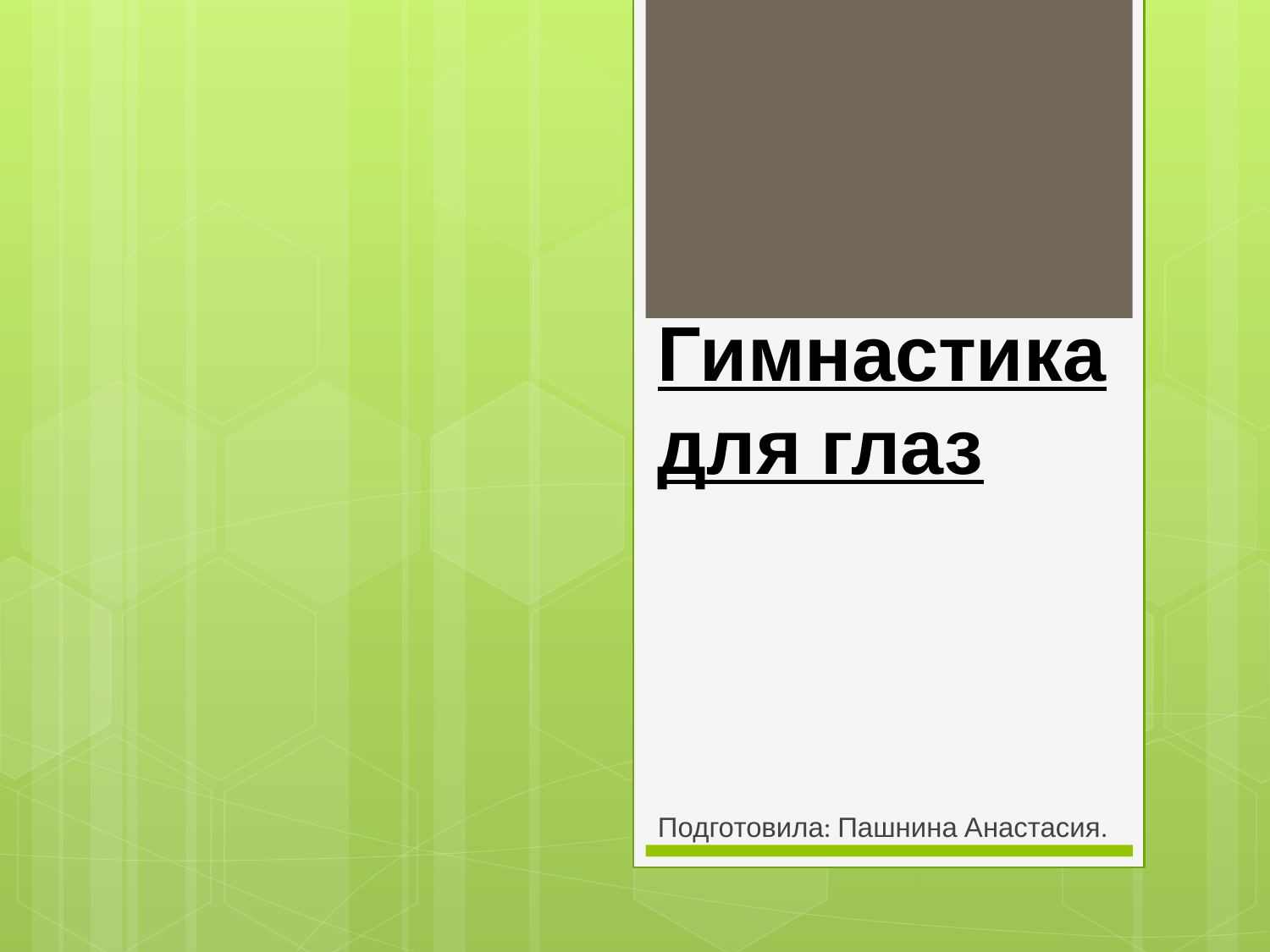

# Гимнастика для глаз
Подготовила: Пашнина Анастасия.